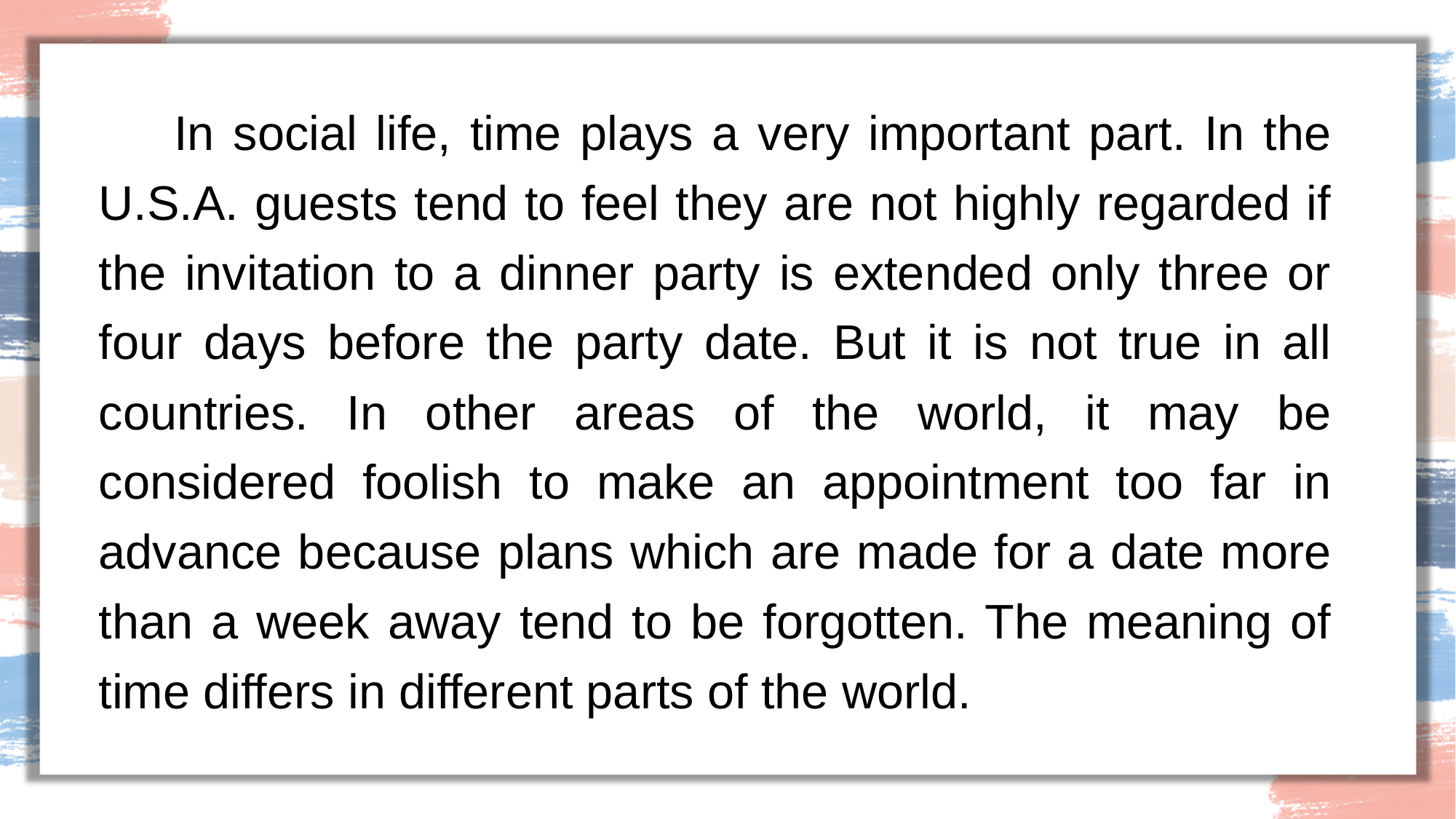

In social life, time plays a very important part. In the U.S.A. guests tend to feel they are not highly regarded if the invitation to a dinner party is extended only three or four days before the party date. But it is not true in all countries. In other areas of the world, it may be considered foolish to make an appointment too far in advance because plans which are made for a date more than a week away tend to be forgotten. The meaning of time differs in different parts of the world.